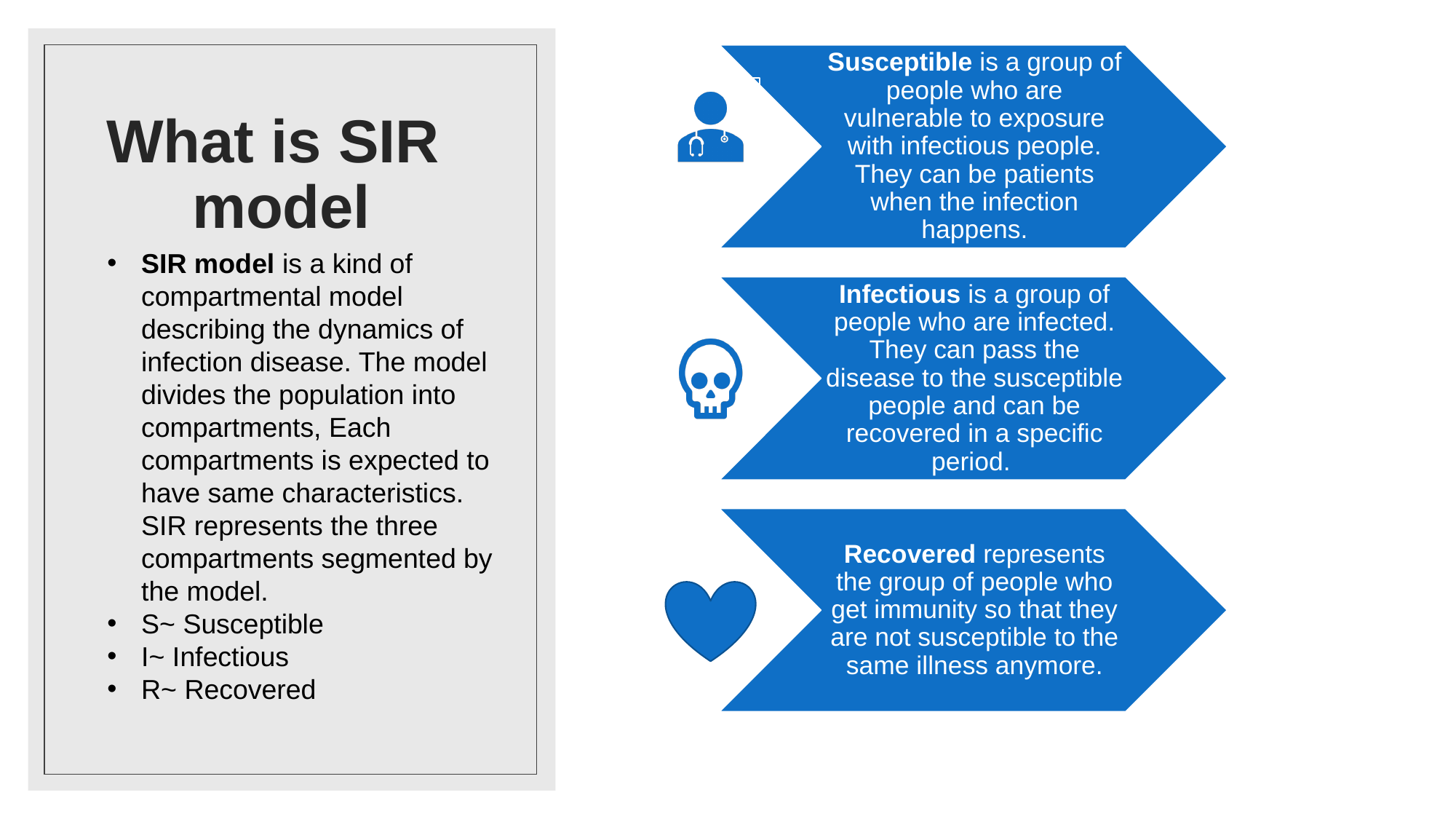

Susceptible is a group of people who are vulnerable to exposure with infectious people. They can be patients when the infection happens.
Infectious is a group of people who are infected. They can pass the disease to the susceptible people and can be recovered in a specific period.
Recovered represents the group of people who get immunity so that they are not susceptible to the same illness anymore.

# What is SIR model

SIR model is a kind of compartmental model describing the dynamics of infection disease. The model divides the population into compartments, Each compartments is expected to have same characteristics. SIR represents the three compartments segmented by the model.
S~ Susceptible
I~ Infectious
R~ Recovered